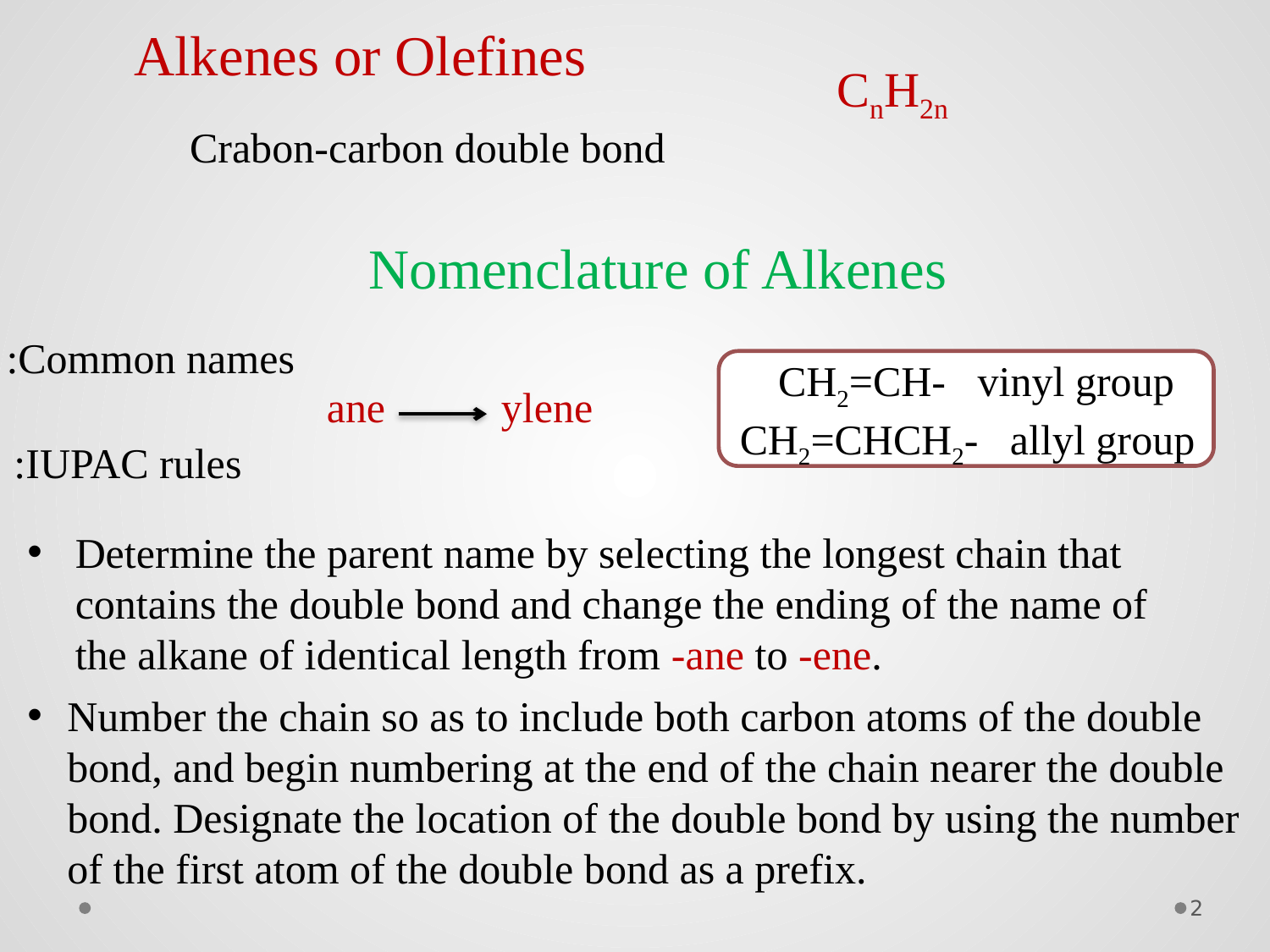

Alkenes or Olefines
CnH2n
Crabon-carbon double bond
Nomenclature of Alkenes
Common names:
  CH2=CH-   vinyl group
 CH2=CHCH2-   allyl group

ylene
ane
IUPAC rules:
Determine the parent name by selecting the longest chain that contains the double bond and change the ending of the name of the alkane of identical length from -ane to -ene.
Number the chain so as to include both carbon atoms of the double bond, and begin numbering at the end of the chain nearer the double bond. Designate the location of the double bond by using the number of the first atom of the double bond as a prefix.
2